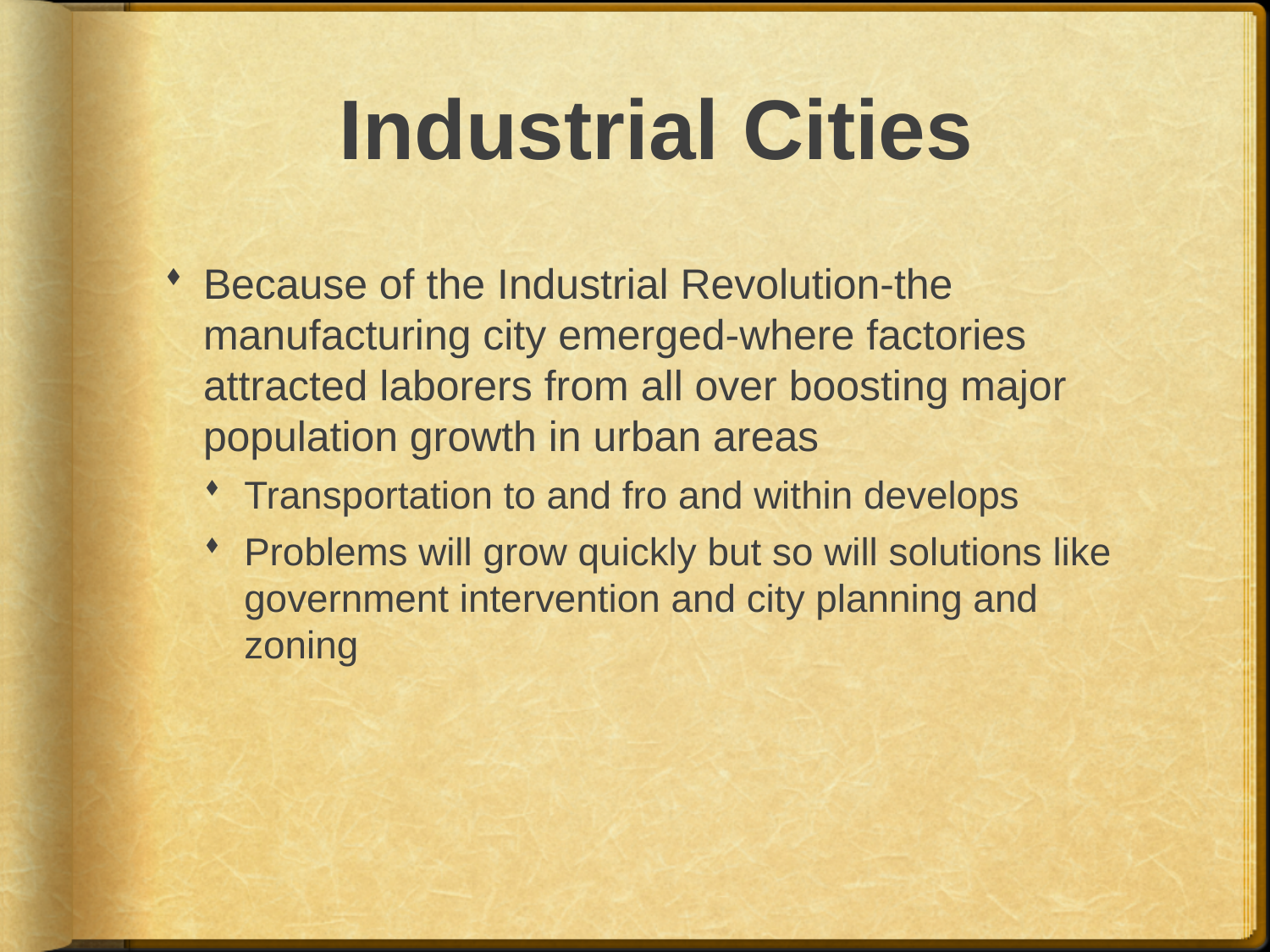

# Industrial Cities
Because of the Industrial Revolution-the manufacturing city emerged-where factories attracted laborers from all over boosting major population growth in urban areas
Transportation to and fro and within develops
Problems will grow quickly but so will solutions like government intervention and city planning and zoning